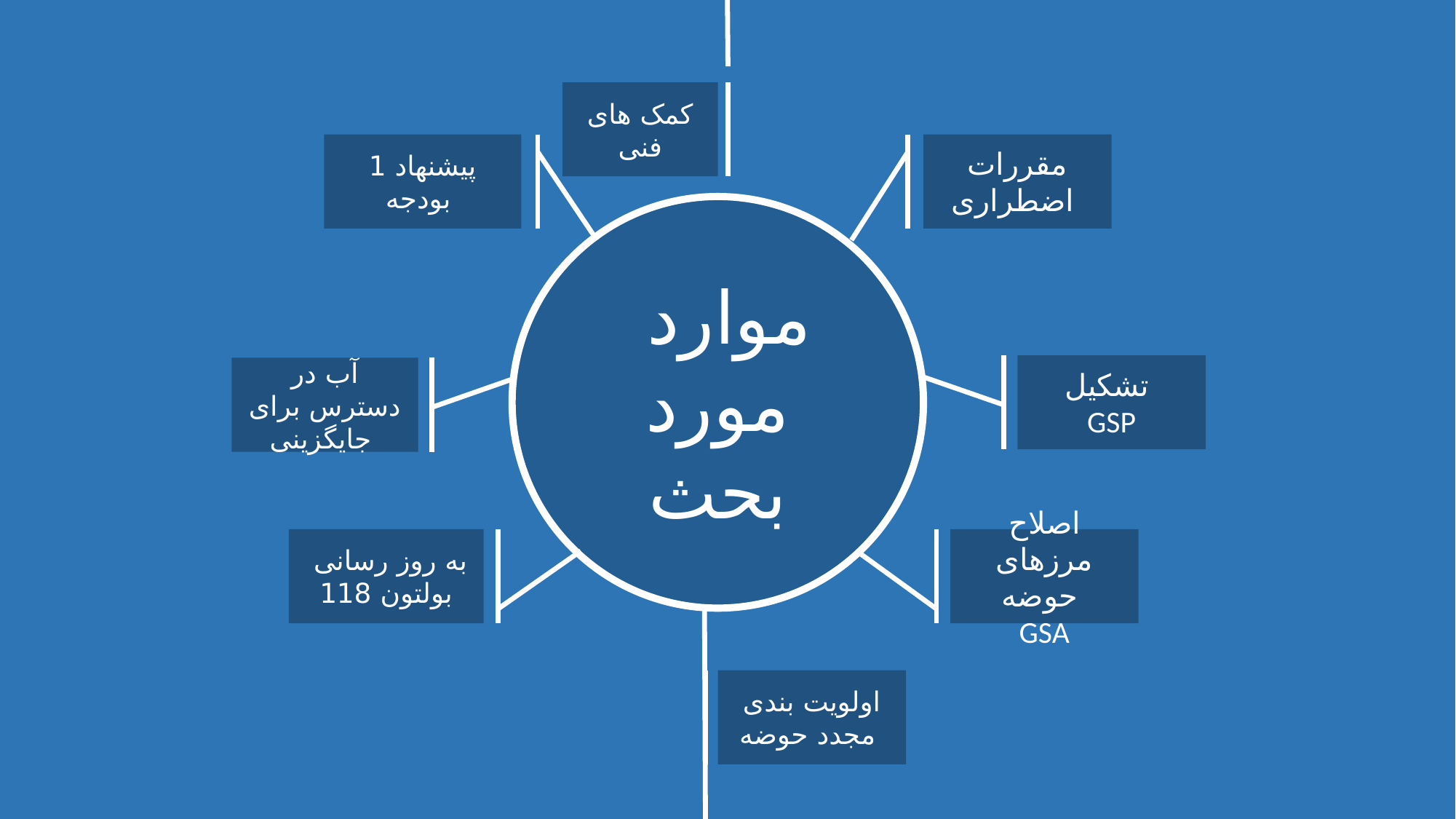

کمک های فنی
پیشنهاد 1 بودجه
مقررات اضطراری
موارد
مورد بحث
تشکیل
GSP
آب در دسترس برای جایگزینی
به روز رسانی
بولتون 118
اصلاح مرزهای حوضه
GSA
اولویت بندی مجدد حوضه